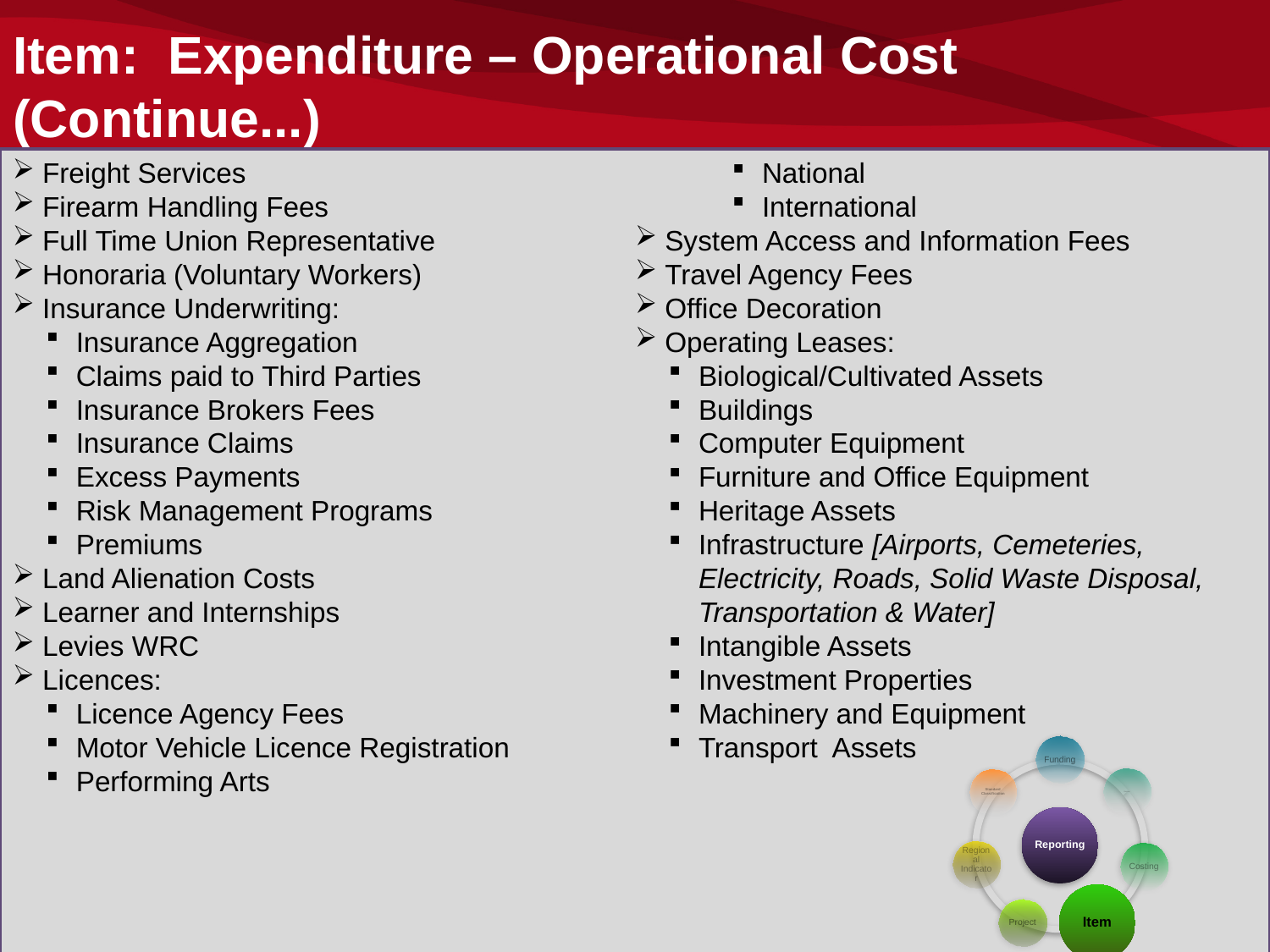

# Item:  Expenditure – Operational Cost (Continue...)
Freight Services
Firearm Handling Fees
Full Time Union Representative
Honoraria (Voluntary Workers)
Insurance Underwriting:
Insurance Aggregation
Claims paid to Third Parties
Insurance Brokers Fees
Insurance Claims
Excess Payments
Risk Management Programs
Premiums
Land Alienation Costs
Learner and Internships
Levies WRC
Licences:
Licence Agency Fees
Motor Vehicle Licence Registration
Performing Arts

Personnel Agency Fees (Recruitment)
Registration Fees:
Professional and Regulatory Bodies
Seminars, Conferences, Workshops and Event
National
International
System Access and Information Fees
Travel Agency Fees
Office Decoration
Operating Leases:
Biological/Cultivated Assets
Buildings
Computer Equipment
Furniture and Office Equipment
Heritage Assets
Infrastructure [Airports, Cemeteries, Electricity, Roads, Solid Waste Disposal, Transportation & Water]
Intangible Assets
Investment Properties
Machinery and Equipment
Transport  Assets

Reporting
Funding
Function
Costing
Item
Project
Regional Indicator
Standard Classification
95